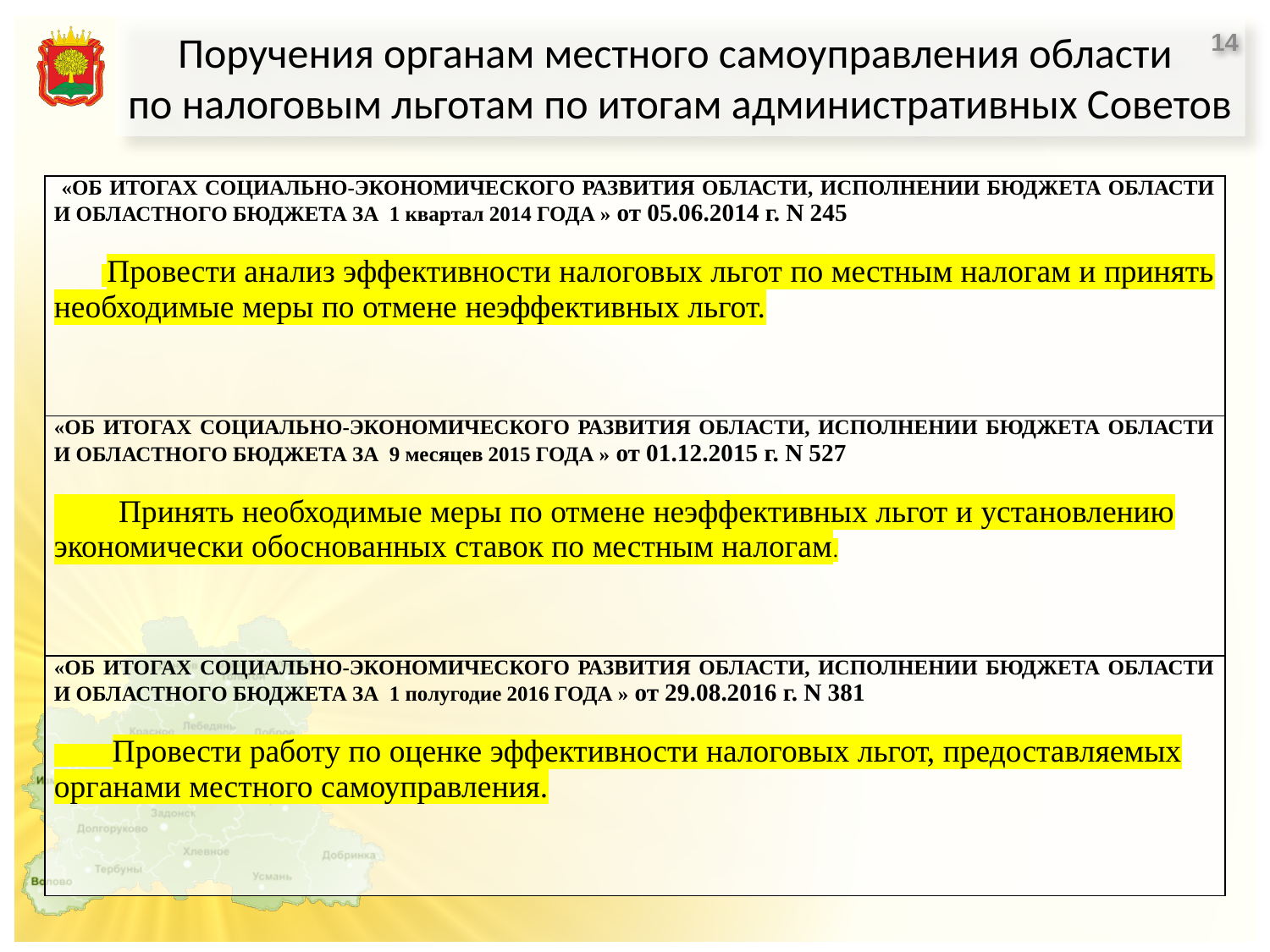

# Поручения органам местного самоуправления области по налоговым льготам по итогам административных Советов
14
| «ОБ ИТОГАХ СОЦИАЛЬНО-ЭКОНОМИЧЕСКОГО РАЗВИТИЯ ОБЛАСТИ, ИСПОЛНЕНИИ БЮДЖЕТА ОБЛАСТИ И ОБЛАСТНОГО БЮДЖЕТА ЗА 1 квартал 2014 ГОДА » от 05.06.2014 г. N 245   Провести анализ эффективности налоговых льгот по местным налогам и принять необходимые меры по отмене неэффективных льгот. |
| --- |
| «ОБ ИТОГАХ СОЦИАЛЬНО-ЭКОНОМИЧЕСКОГО РАЗВИТИЯ ОБЛАСТИ, ИСПОЛНЕНИИ БЮДЖЕТА ОБЛАСТИ И ОБЛАСТНОГО БЮДЖЕТА ЗА 9 месяцев 2015 ГОДА » от 01.12.2015 г. N 527   Принять необходимые меры по отмене неэффективных льгот и установлению экономически обоснованных ставок по местным налогам. |
| «ОБ ИТОГАХ СОЦИАЛЬНО-ЭКОНОМИЧЕСКОГО РАЗВИТИЯ ОБЛАСТИ, ИСПОЛНЕНИИ БЮДЖЕТА ОБЛАСТИ И ОБЛАСТНОГО БЮДЖЕТА ЗА 1 полугодие 2016 ГОДА » от 29.08.2016 г. N 381   Провести работу по оценке эффективности налоговых льгот, предоставляемых органами местного самоуправления. |